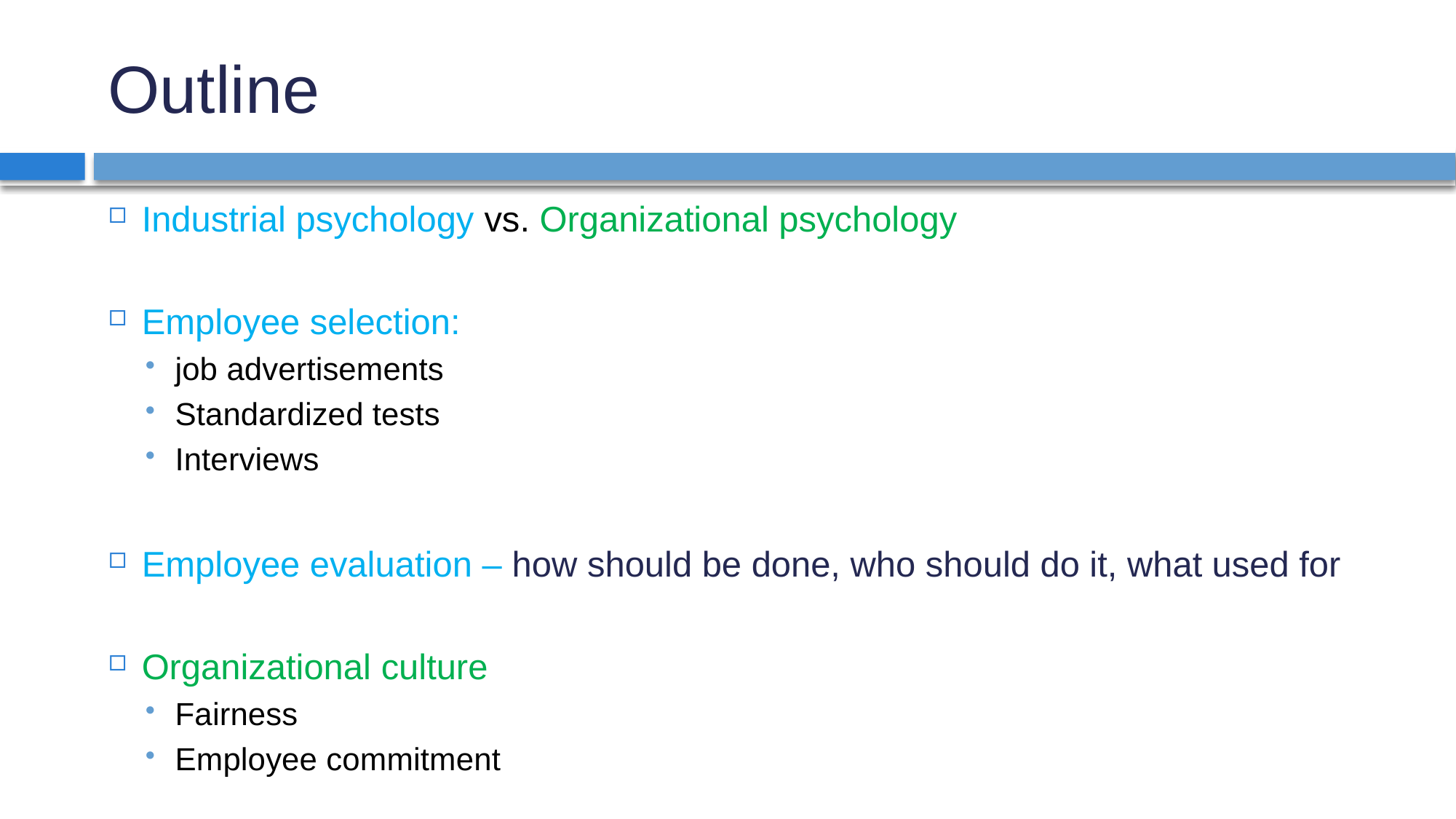

# Outline
Industrial psychology vs. Organizational psychology

Employee selection:
job advertisements
Standardized tests
Interviews

Employee evaluation – how should be done, who should do it, what used for

Organizational culture
Fairness
Employee commitment